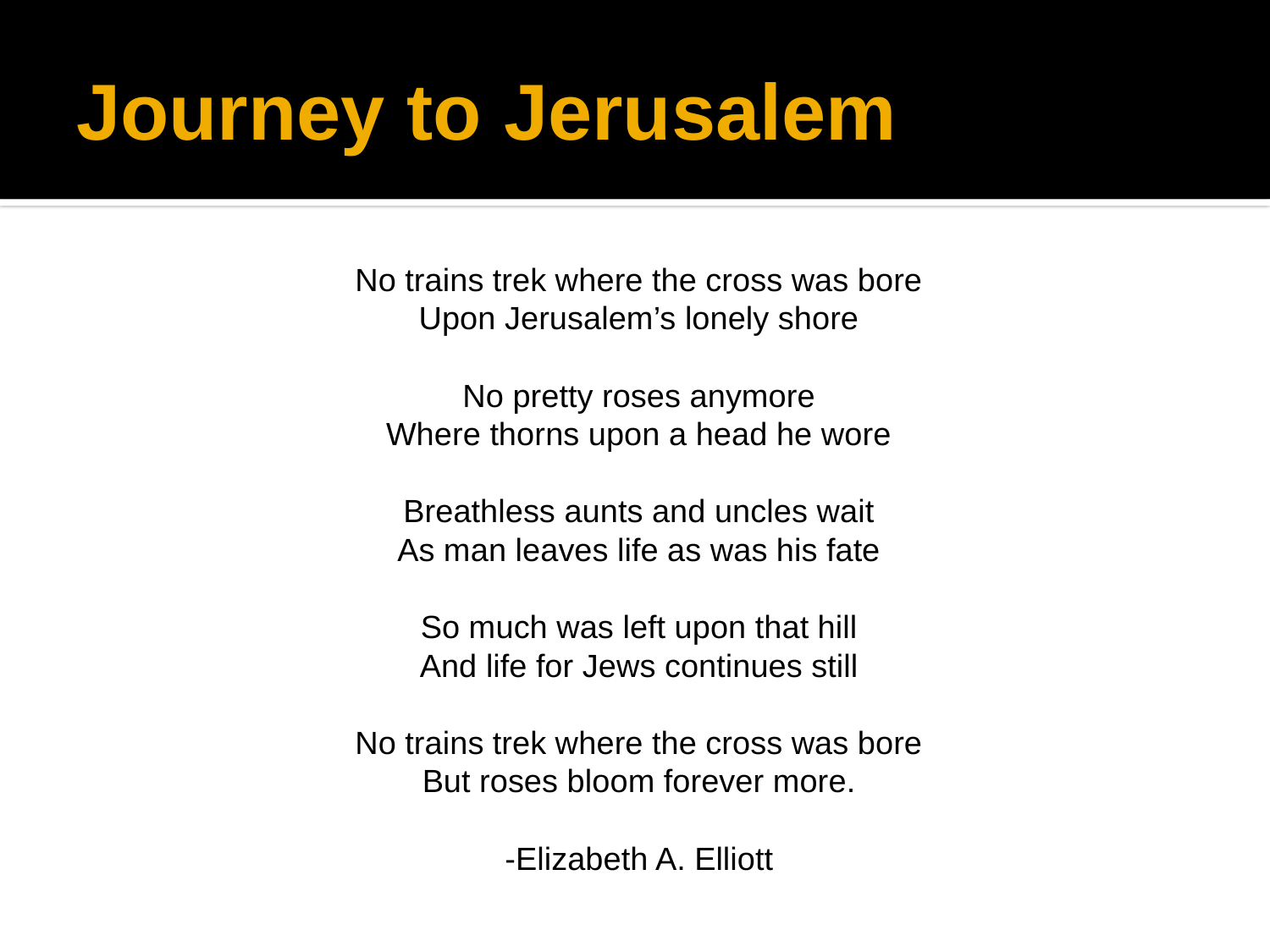

# Journey to Jerusalem
No trains trek where the cross was bore
Upon Jerusalem’s lonely shore

No pretty roses anymore
Where thorns upon a head he wore

Breathless aunts and uncles wait
As man leaves life as was his fate

So much was left upon that hill
And life for Jews continues still

No trains trek where the cross was bore
But roses bloom forever more.

-Elizabeth A. Elliott